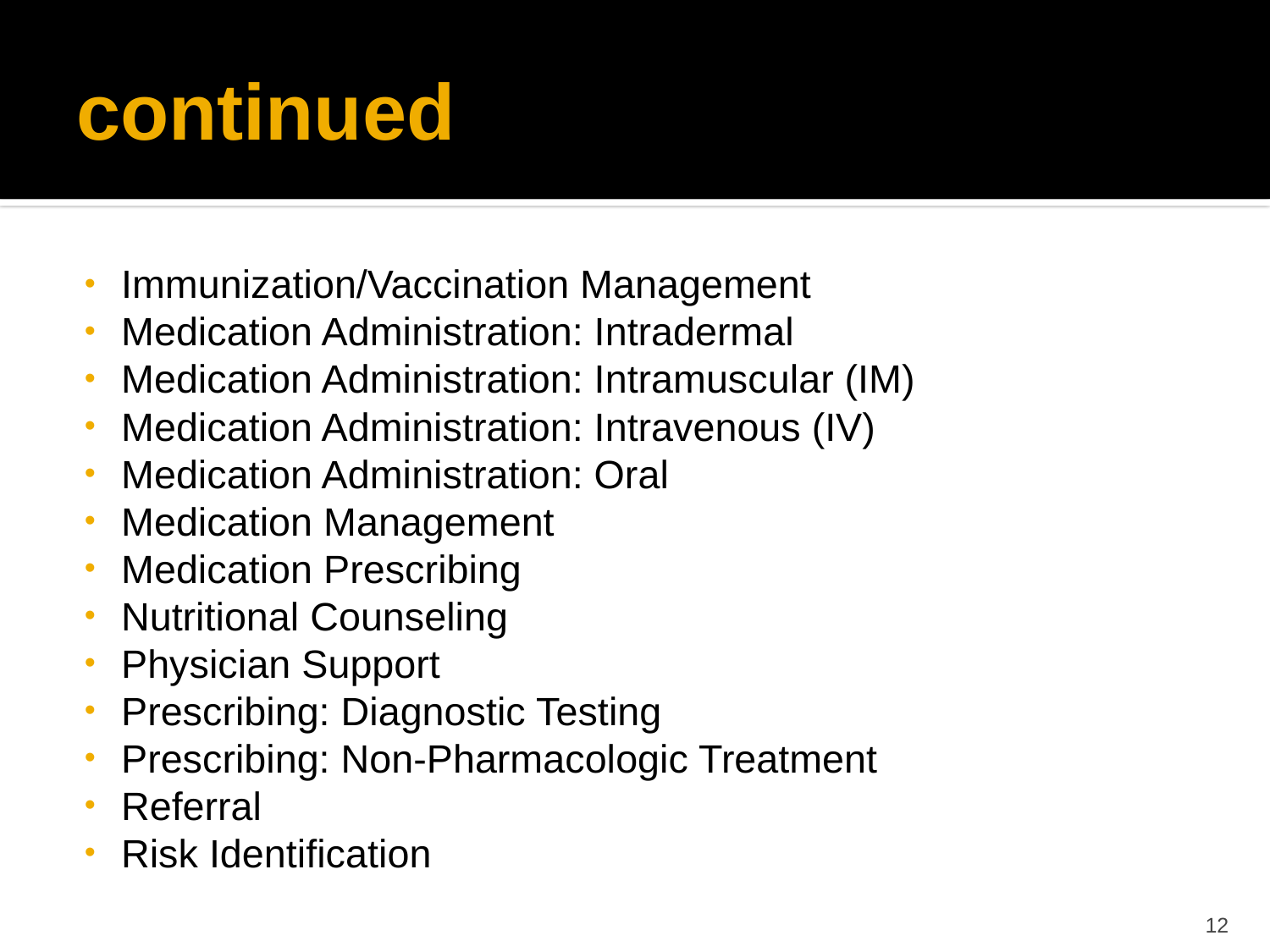

# continued
Immunization/Vaccination Management
Medication Administration: Intradermal
Medication Administration: Intramuscular (IM)
Medication Administration: Intravenous (IV)
Medication Administration: Oral
Medication Management
Medication Prescribing
Nutritional Counseling
Physician Support
Prescribing: Diagnostic Testing
Prescribing: Non-Pharmacologic Treatment
Referral
Risk Identification

12